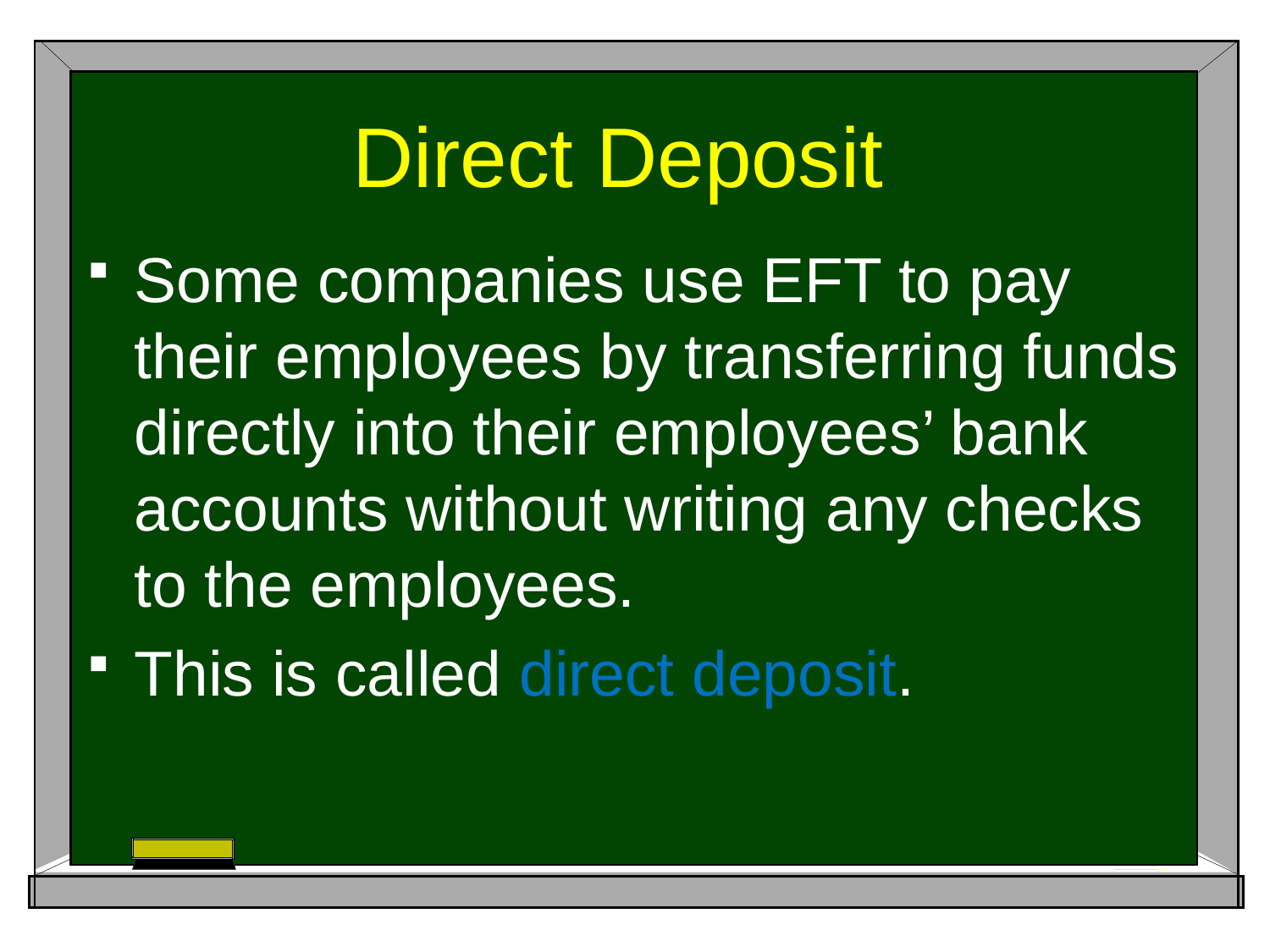

# Direct Deposit
Some companies use EFT to pay their employees by transferring funds directly into their employees’ bank accounts without writing any checks to the employees.
This is called direct deposit.